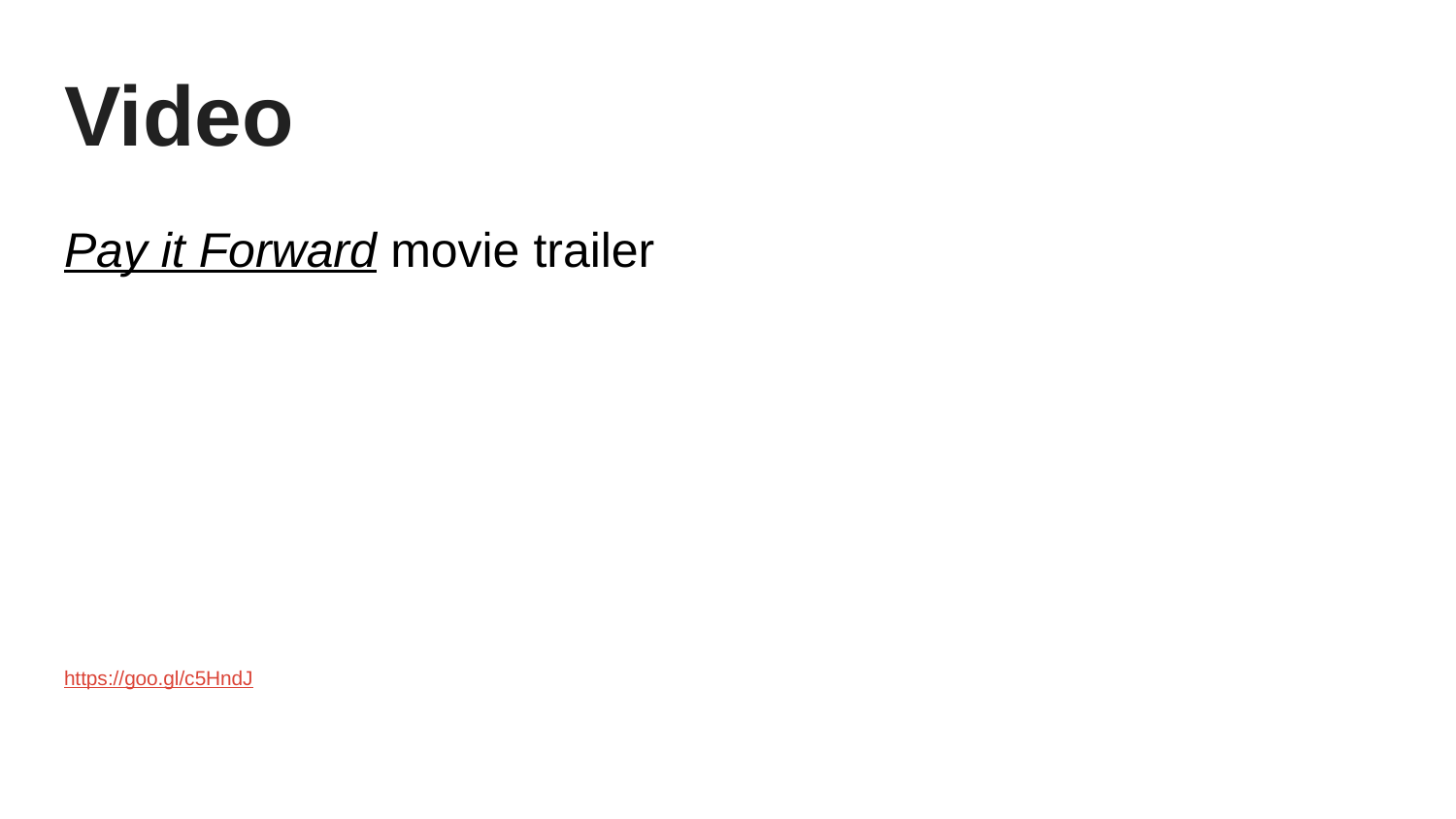

# Video
Pay it Forward movie trailer

https://goo.gl/c5HndJ